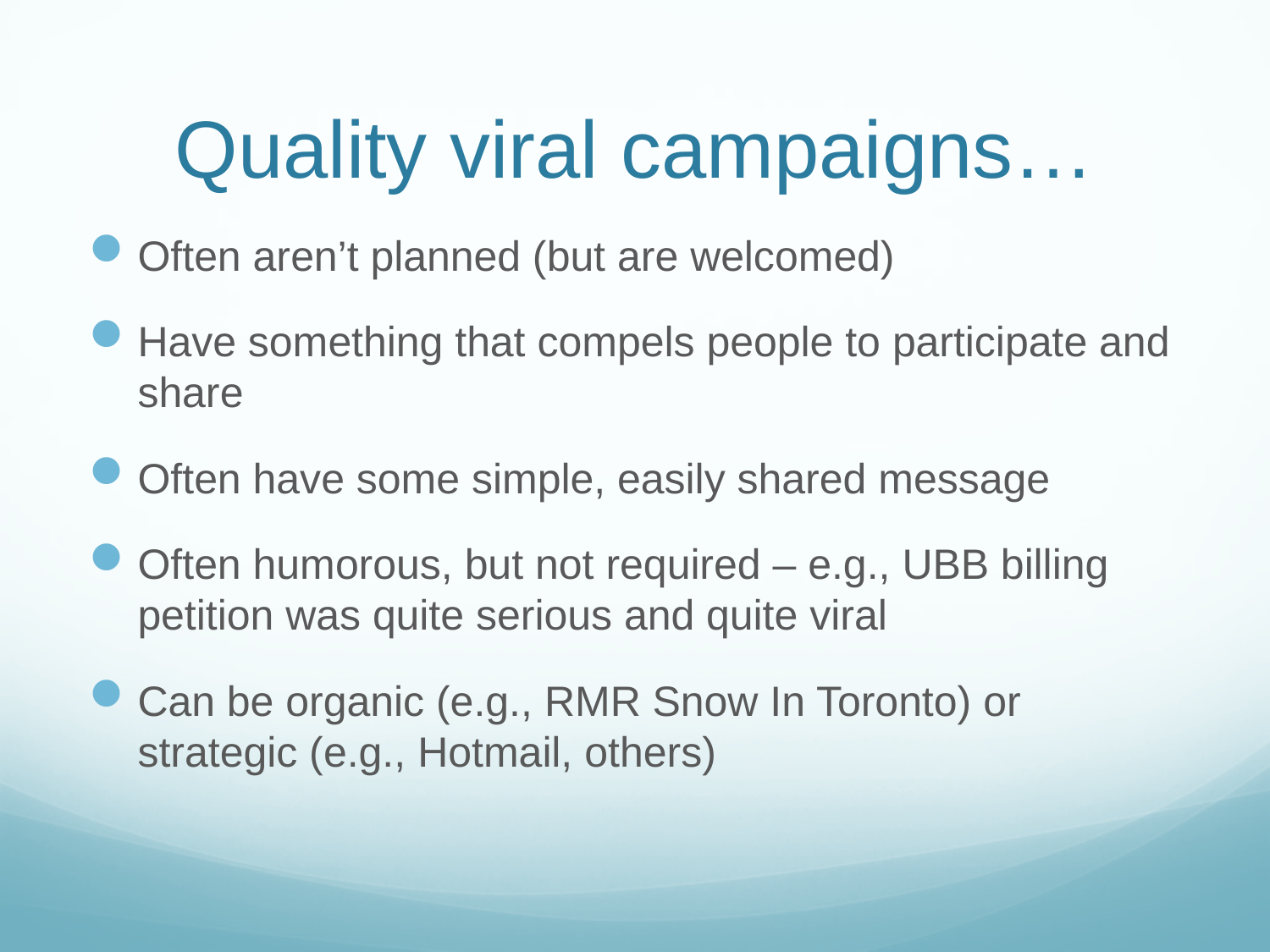

# Quality viral campaigns…
Often aren’t planned (but are welcomed)
Have something that compels people to participate and share
Often have some simple, easily shared message
Often humorous, but not required – e.g., UBB billing petition was quite serious and quite viral
Can be organic (e.g., RMR Snow In Toronto) or strategic (e.g., Hotmail, others)